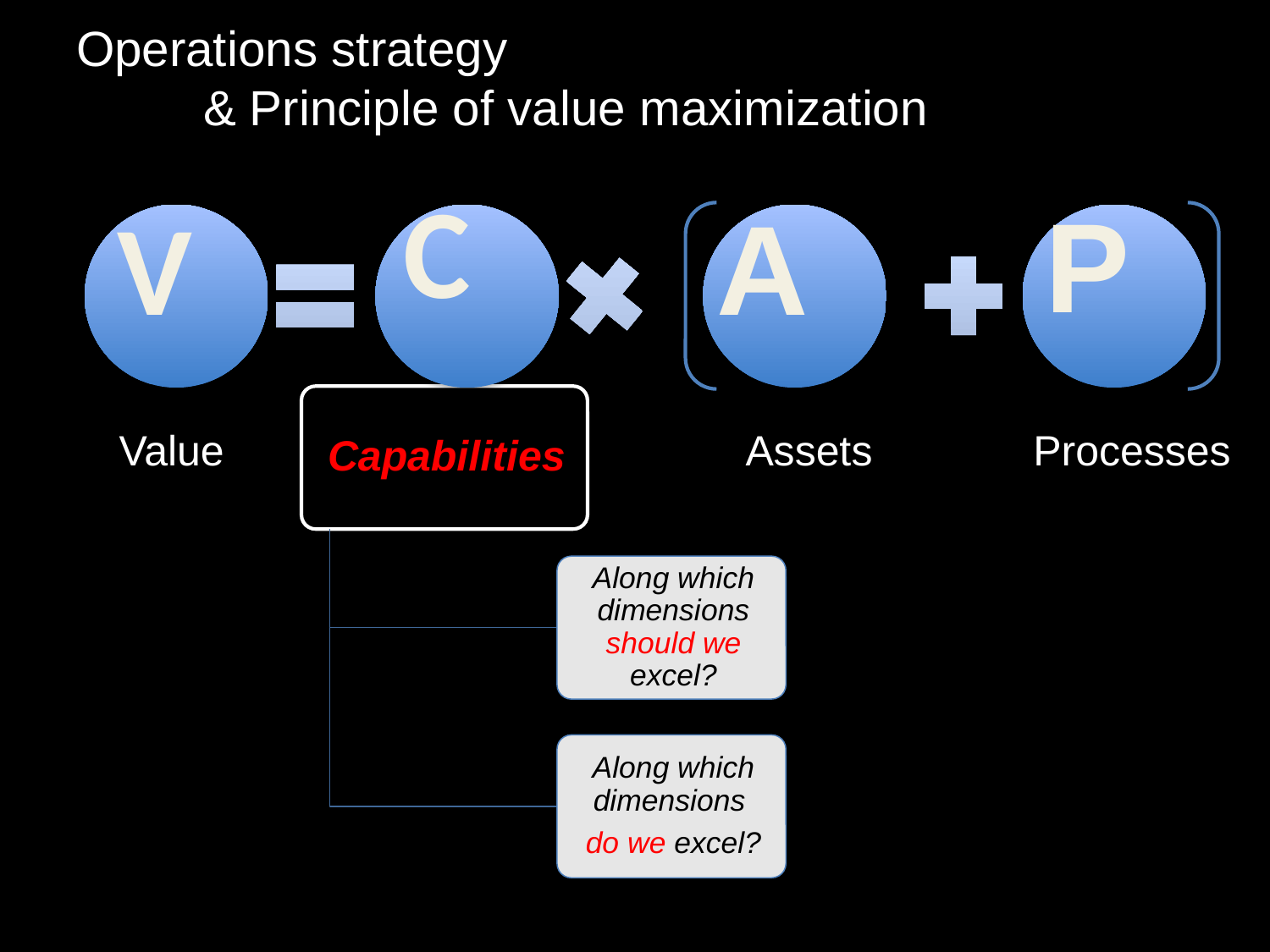

# Operations strategy & Principle of value maximization

A
C
P
V

Capabilities
Along which dimensions should we excel?
Along which dimensions
do we excel?
Value
Assets
Processes